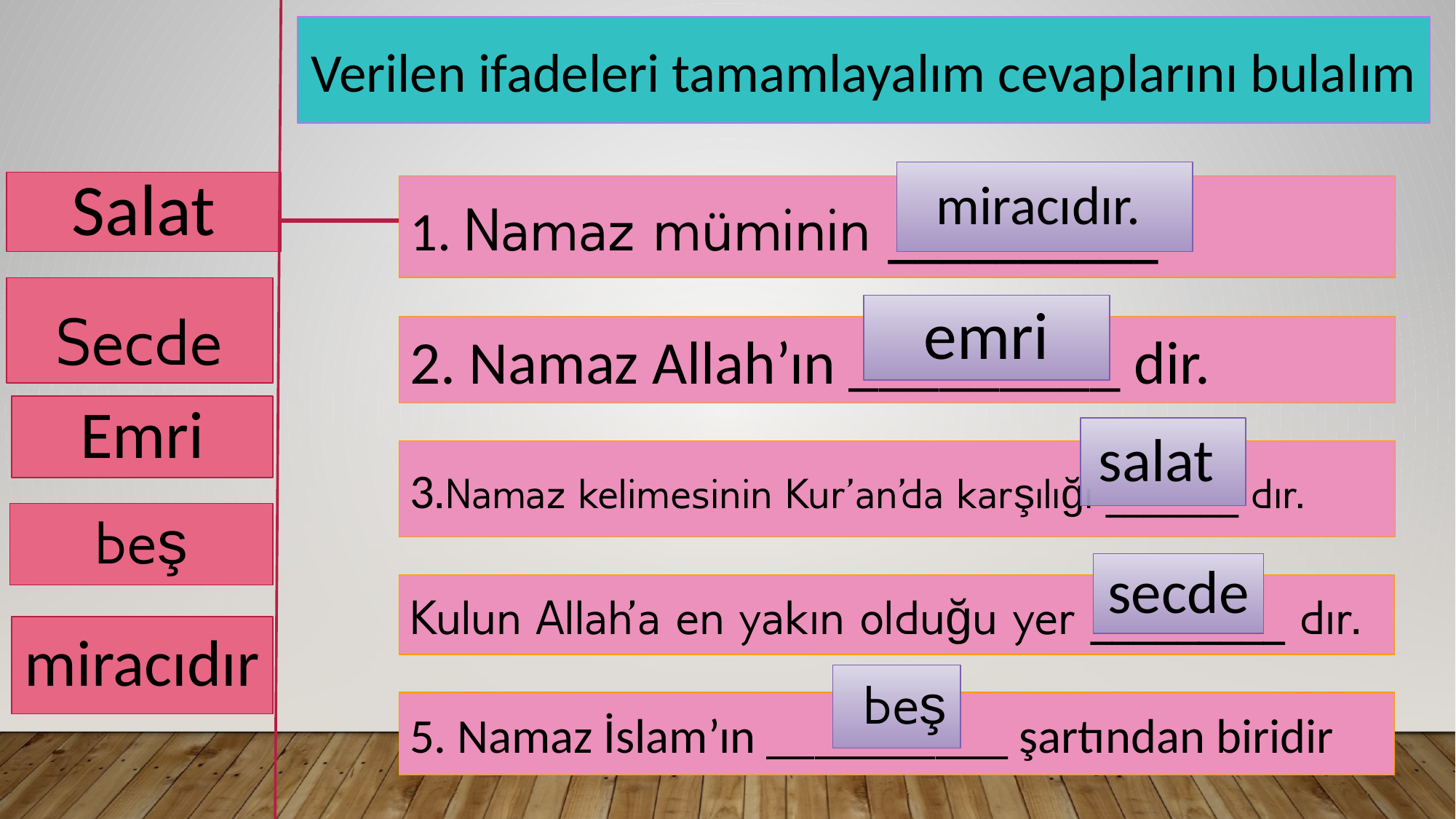

Verilen ifadeleri tamamlayalım cevaplarını bulalım
miracıdır.
Salat
1. Namaz müminin __________
Secde
emri
2. Namaz Allah’ın _________ dir.
Emri
salat
3.Namaz kelimesinin Kur’an’da karşılığı _______ dır.
 beş
secde
Kulun Allah’a en yakın olduğu yer _________ dır.
miracıdır
 beş
5. Namaz İslam’ın __________ şartından biridir